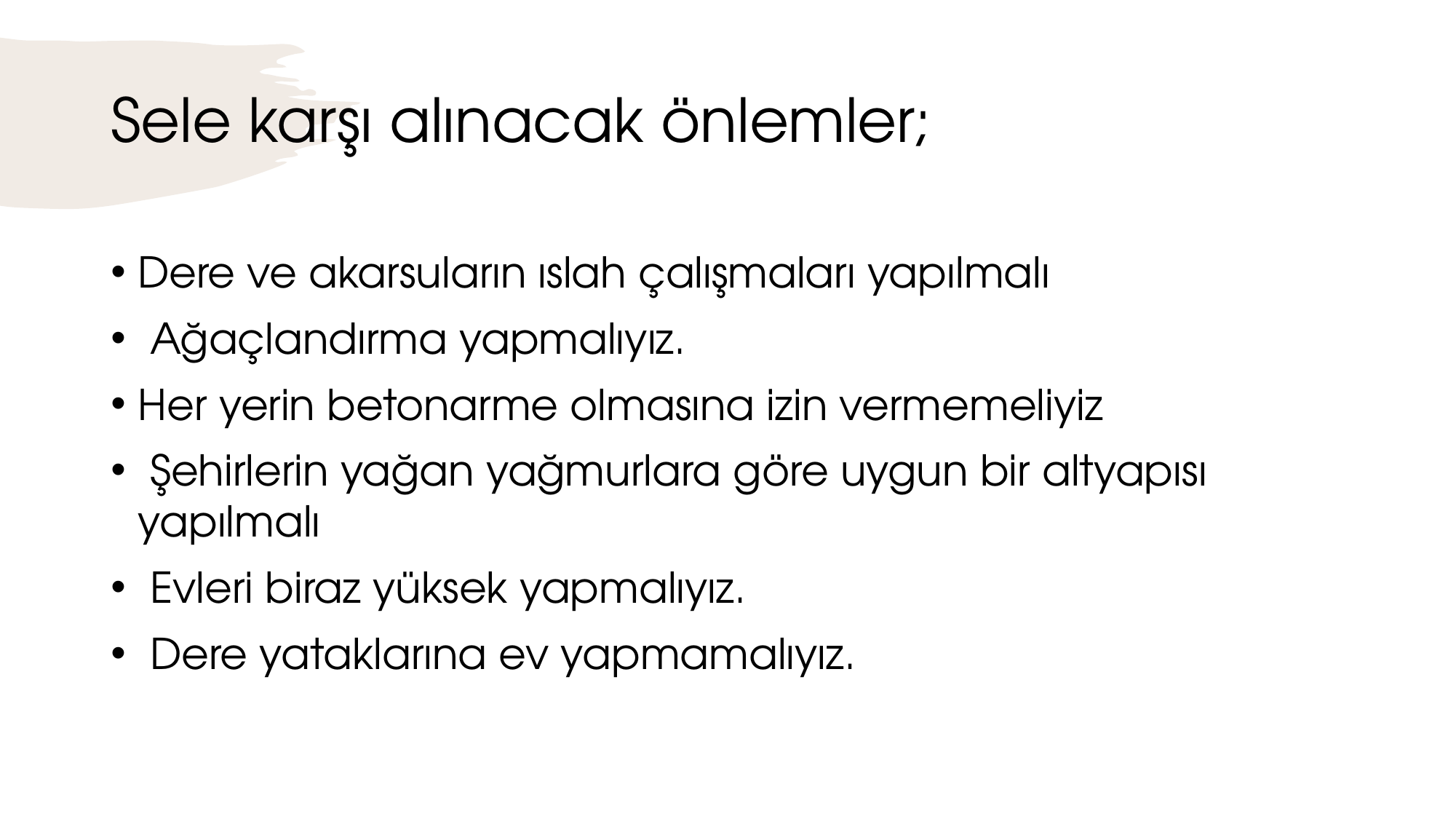

# Sele karşı alınacak önlemler;
 Dere ve akarsuların ıslah çalışmaları yapılmalı
 Ağaçlandırma yapmalıyız.
Her yerin betonarme olmasına izin vermemeliyiz
 Şehirlerin yağan yağmurlara göre uygun bir altyapısı yapılmalı
 Evleri biraz yüksek yapmalıyız.
 Dere yataklarına ev yapmamalıyız.